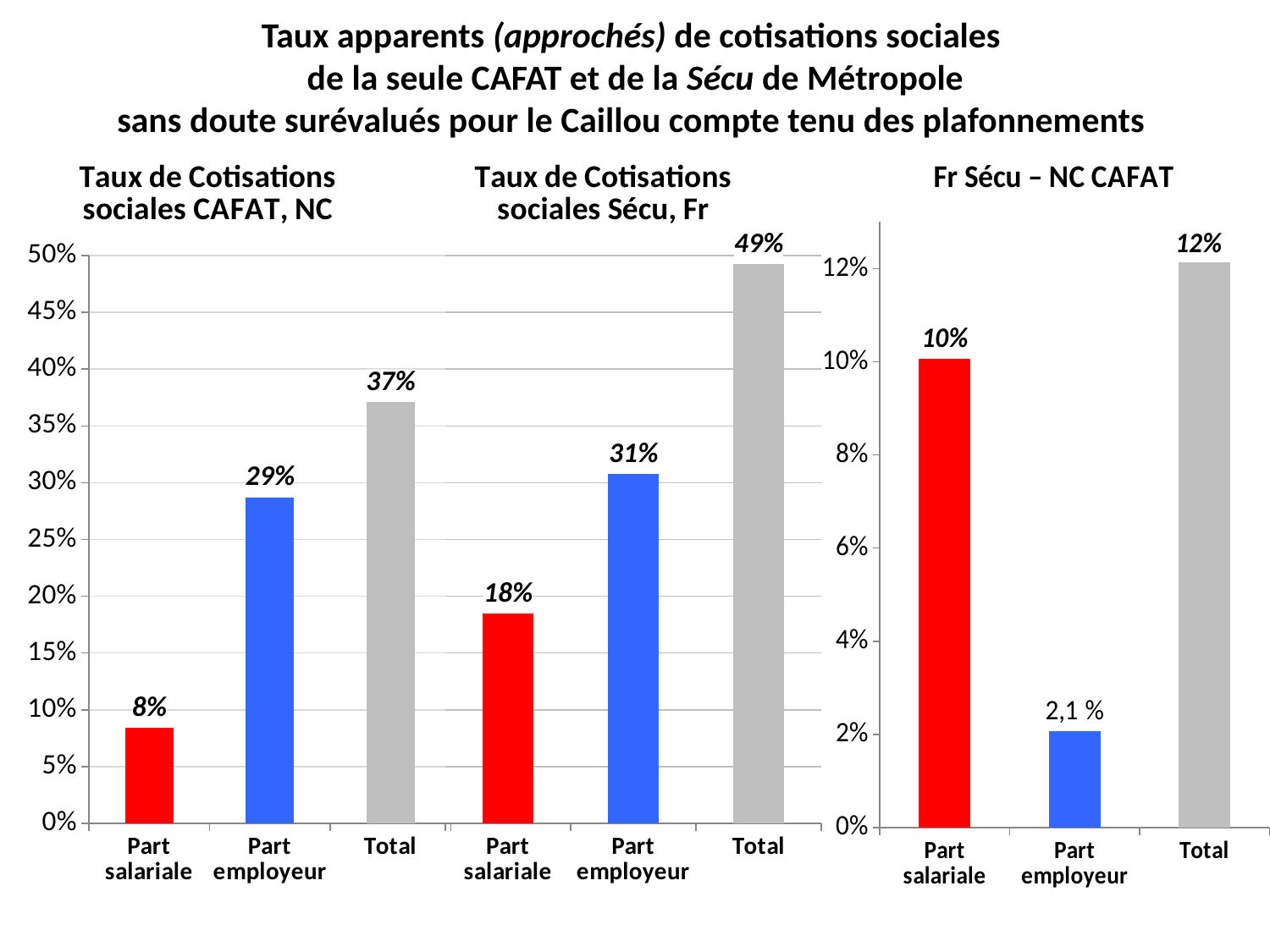

# Taux apparents (approchés) de cotisations sociales de la seule CAFAT et de la Sécu de Métropole sans doute surévalués pour le Caillou compte tenu des plafonnements

### Chart: Fr Sécu – NC CAFAT

| Category | Total |
|---|---|
| Part salariale | 0.1006 |
| Part employeur | 0.0207 |
| Total | 0.1213 |

### Chart: Taux de Cotisations sociales CAFAT, NC

| Category | Total |
|---|---|
| Part salariale | 0.0839 |
| Part employeur | 0.2872 |
| Total | 0.3711 |

### Chart: Taux de Cotisations sociales Sécu, Fr

| Category | Total |
|---|---|
| Part salariale | 0.1845 |
| Part employeur | 0.3079 |
| Total | 0.4924 |